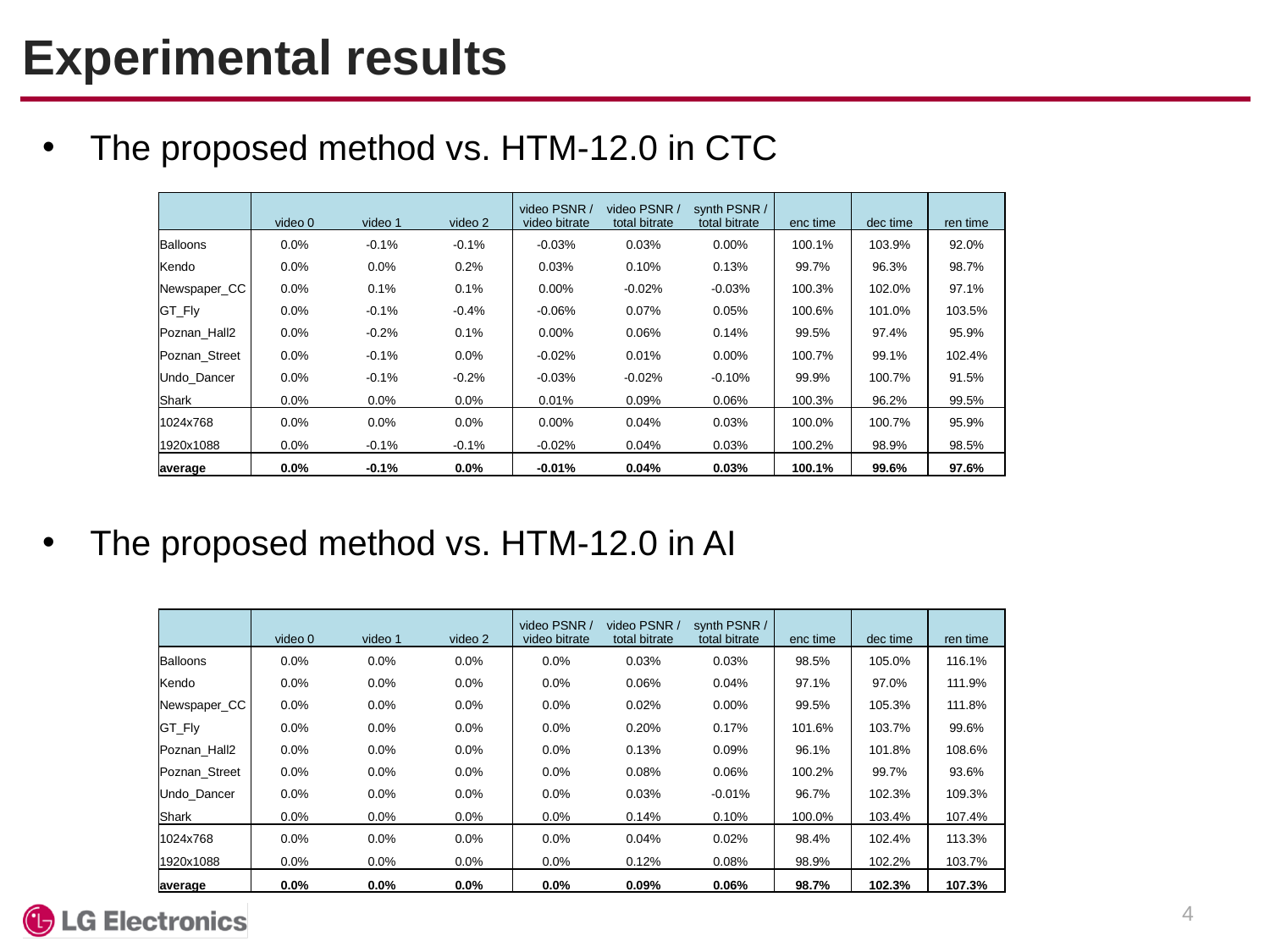

# Experimental results
The proposed method vs. HTM-12.0 in CTC

The proposed method vs. HTM-12.0 in AI

|  | video 0 | video 1 | video 2 | video PSNR / video bitrate | video PSNR / total bitrate | synth PSNR / total bitrate | enc time | dec time | ren time |
| --- | --- | --- | --- | --- | --- | --- | --- | --- | --- |
| Balloons | 0.0% | -0.1% | -0.1% | -0.03% | 0.03% | 0.00% | 100.1% | 103.9% | 92.0% |
| Kendo | 0.0% | 0.0% | 0.2% | 0.03% | 0.10% | 0.13% | 99.7% | 96.3% | 98.7% |
| Newspaper\_CC | 0.0% | 0.1% | 0.1% | 0.00% | -0.02% | -0.03% | 100.3% | 102.0% | 97.1% |
| GT\_Fly | 0.0% | -0.1% | -0.4% | -0.06% | 0.07% | 0.05% | 100.6% | 101.0% | 103.5% |
| Poznan\_Hall2 | 0.0% | -0.2% | 0.1% | 0.00% | 0.06% | 0.14% | 99.5% | 97.4% | 95.9% |
| Poznan\_Street | 0.0% | -0.1% | 0.0% | -0.02% | 0.01% | 0.00% | 100.7% | 99.1% | 102.4% |
| Undo\_Dancer | 0.0% | -0.1% | -0.2% | -0.03% | -0.02% | -0.10% | 99.9% | 100.7% | 91.5% |
| Shark | 0.0% | 0.0% | 0.0% | 0.01% | 0.09% | 0.06% | 100.3% | 96.2% | 99.5% |
| 1024x768 | 0.0% | 0.0% | 0.0% | 0.00% | 0.04% | 0.03% | 100.0% | 100.7% | 95.9% |
| 1920x1088 | 0.0% | -0.1% | -0.1% | -0.02% | 0.04% | 0.03% | 100.2% | 98.9% | 98.5% |
| average | 0.0% | -0.1% | 0.0% | -0.01% | 0.04% | 0.03% | 100.1% | 99.6% | 97.6% |
|  | video 0 | video 1 | video 2 | video PSNR / video bitrate | video PSNR / total bitrate | synth PSNR / total bitrate | enc time | dec time | ren time |
| --- | --- | --- | --- | --- | --- | --- | --- | --- | --- |
| Balloons | 0.0% | 0.0% | 0.0% | 0.0% | 0.03% | 0.03% | 98.5% | 105.0% | 116.1% |
| Kendo | 0.0% | 0.0% | 0.0% | 0.0% | 0.06% | 0.04% | 97.1% | 97.0% | 111.9% |
| Newspaper\_CC | 0.0% | 0.0% | 0.0% | 0.0% | 0.02% | 0.00% | 99.5% | 105.3% | 111.8% |
| GT\_Fly | 0.0% | 0.0% | 0.0% | 0.0% | 0.20% | 0.17% | 101.6% | 103.7% | 99.6% |
| Poznan\_Hall2 | 0.0% | 0.0% | 0.0% | 0.0% | 0.13% | 0.09% | 96.1% | 101.8% | 108.6% |
| Poznan\_Street | 0.0% | 0.0% | 0.0% | 0.0% | 0.08% | 0.06% | 100.2% | 99.7% | 93.6% |
| Undo\_Dancer | 0.0% | 0.0% | 0.0% | 0.0% | 0.03% | -0.01% | 96.7% | 102.3% | 109.3% |
| Shark | 0.0% | 0.0% | 0.0% | 0.0% | 0.14% | 0.10% | 100.0% | 103.4% | 107.4% |
| 1024x768 | 0.0% | 0.0% | 0.0% | 0.0% | 0.04% | 0.02% | 98.4% | 102.4% | 113.3% |
| 1920x1088 | 0.0% | 0.0% | 0.0% | 0.0% | 0.12% | 0.08% | 98.9% | 102.2% | 103.7% |
| average | 0.0% | 0.0% | 0.0% | 0.0% | 0.09% | 0.06% | 98.7% | 102.3% | 107.3% |
4